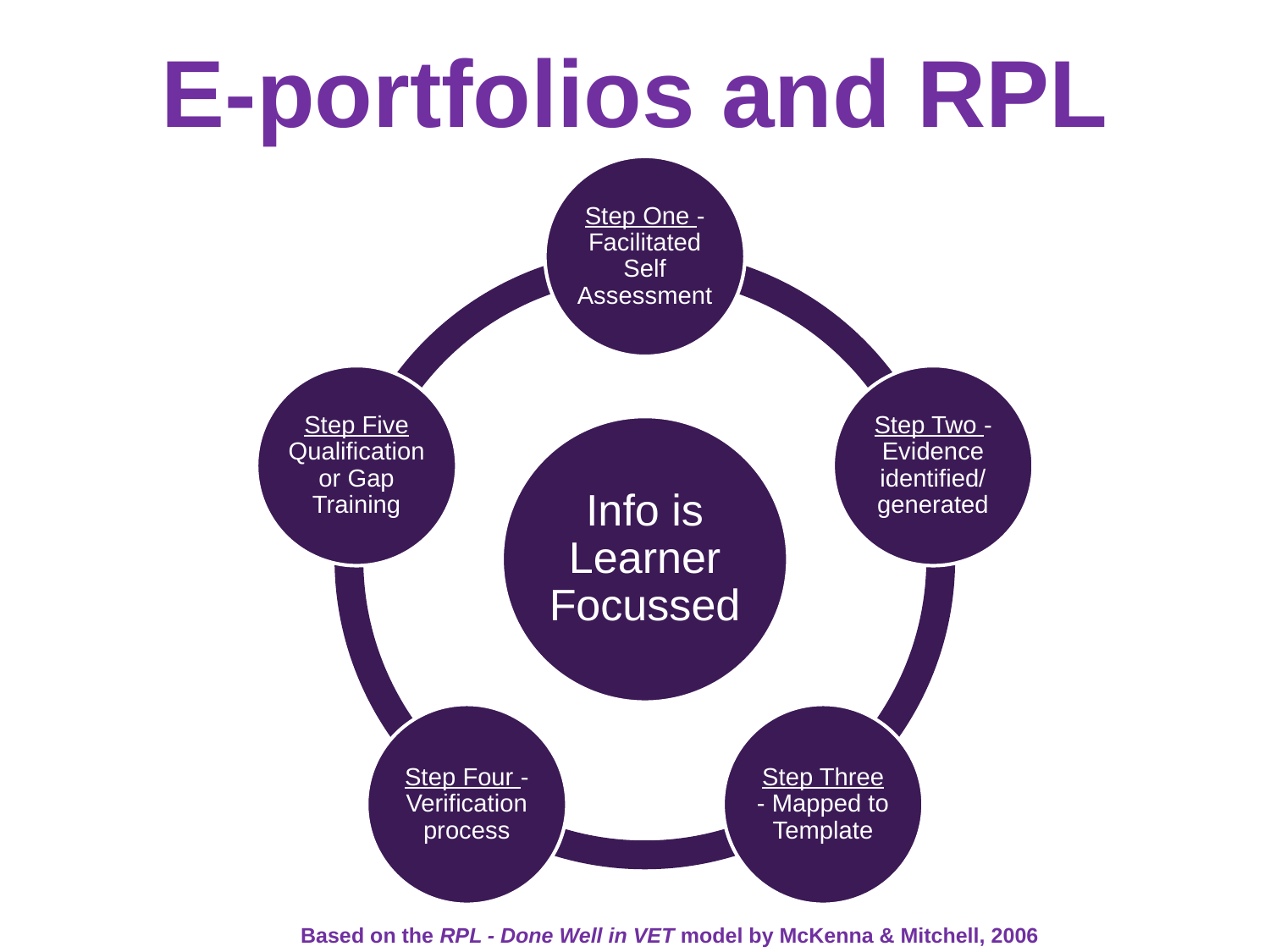

E-portfolios and RPL
Info is Learner Focussed
Step One - Facilitated Self Assessment
Step Two - Evidence identified/ generated
Step Three - Mapped to Template
Step Four - Verification process
Step Five Qualification or Gap Training
Based on the RPL - Done Well in VET model by McKenna & Mitchell, 2006